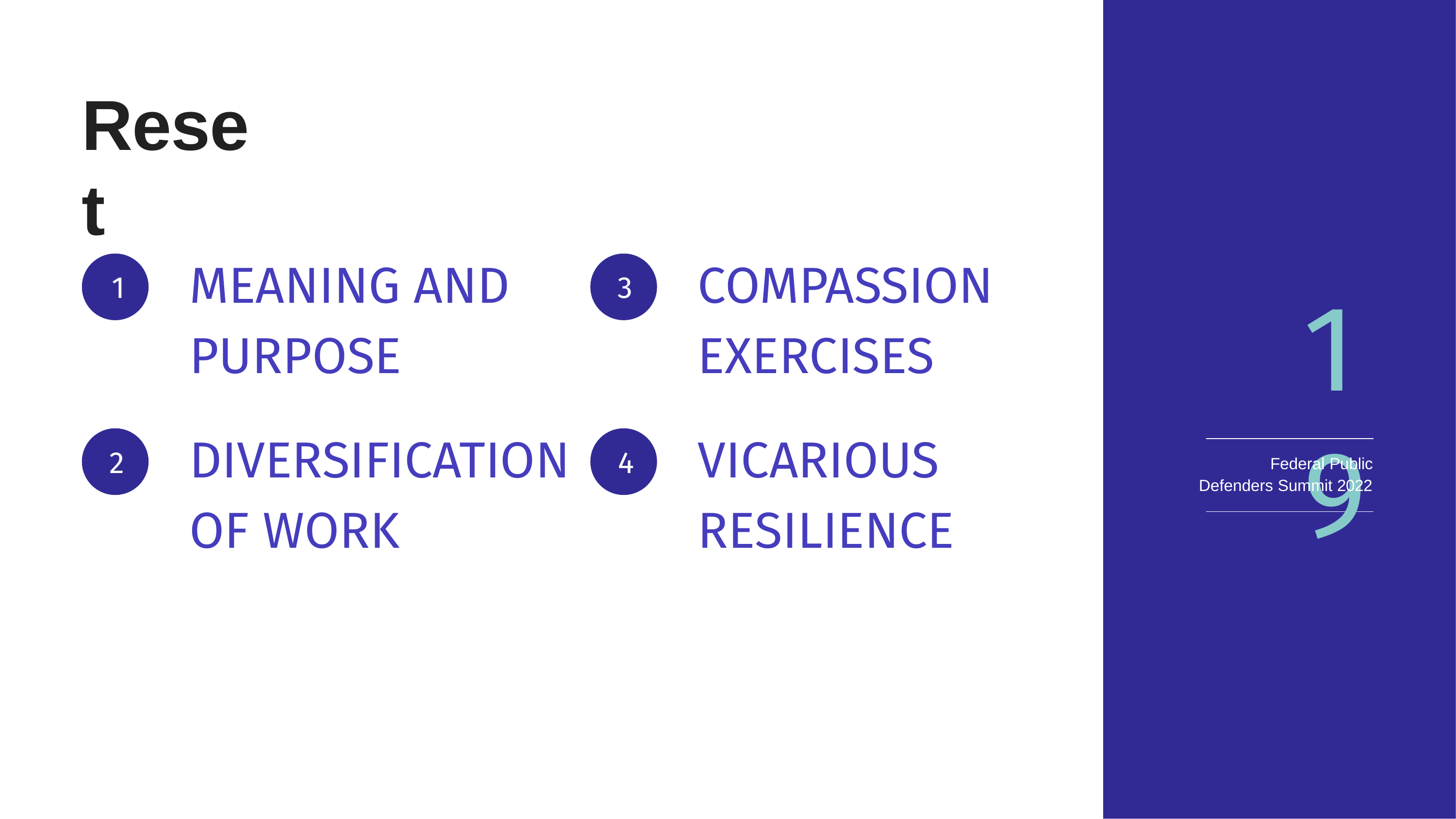

# Reset
MEANING AND PURPOSE
COMPASSION EXERCISES

1
3
19
DIVERSIFICATION OF WORK
VICARIOUS RESILIENCE

2
4
Federal Public Defenders Summit 2022